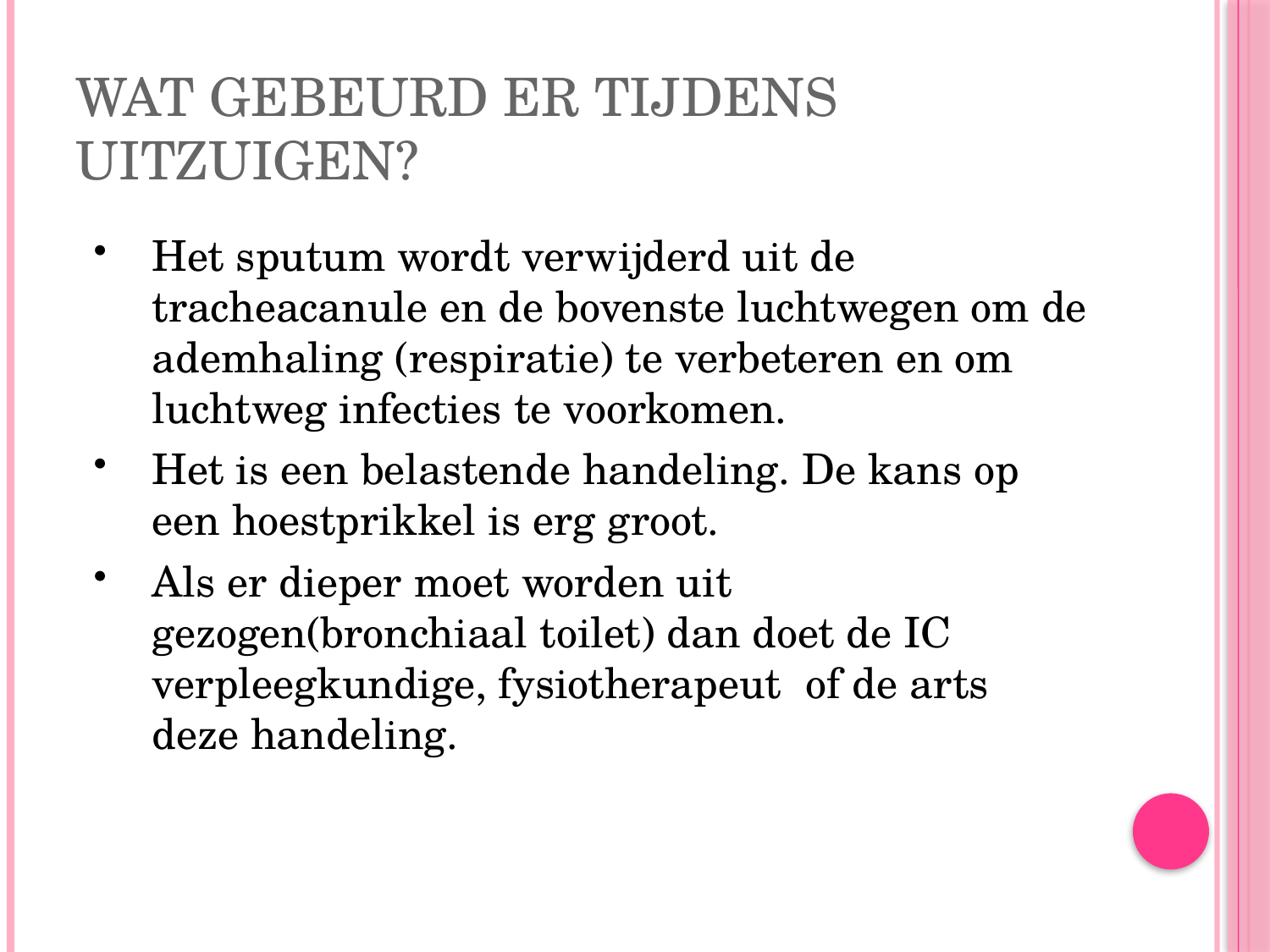

# Wat gebeurd er tijdens uitzuigen?
Het sputum wordt verwijderd uit de tracheacanule en de bovenste luchtwegen om de ademhaling (respiratie) te verbeteren en om luchtweg infecties te voorkomen.
Het is een belastende handeling. De kans op een hoestprikkel is erg groot.
Als er dieper moet worden uit gezogen(bronchiaal toilet) dan doet de IC verpleegkundige, fysiotherapeut  of de arts deze handeling.